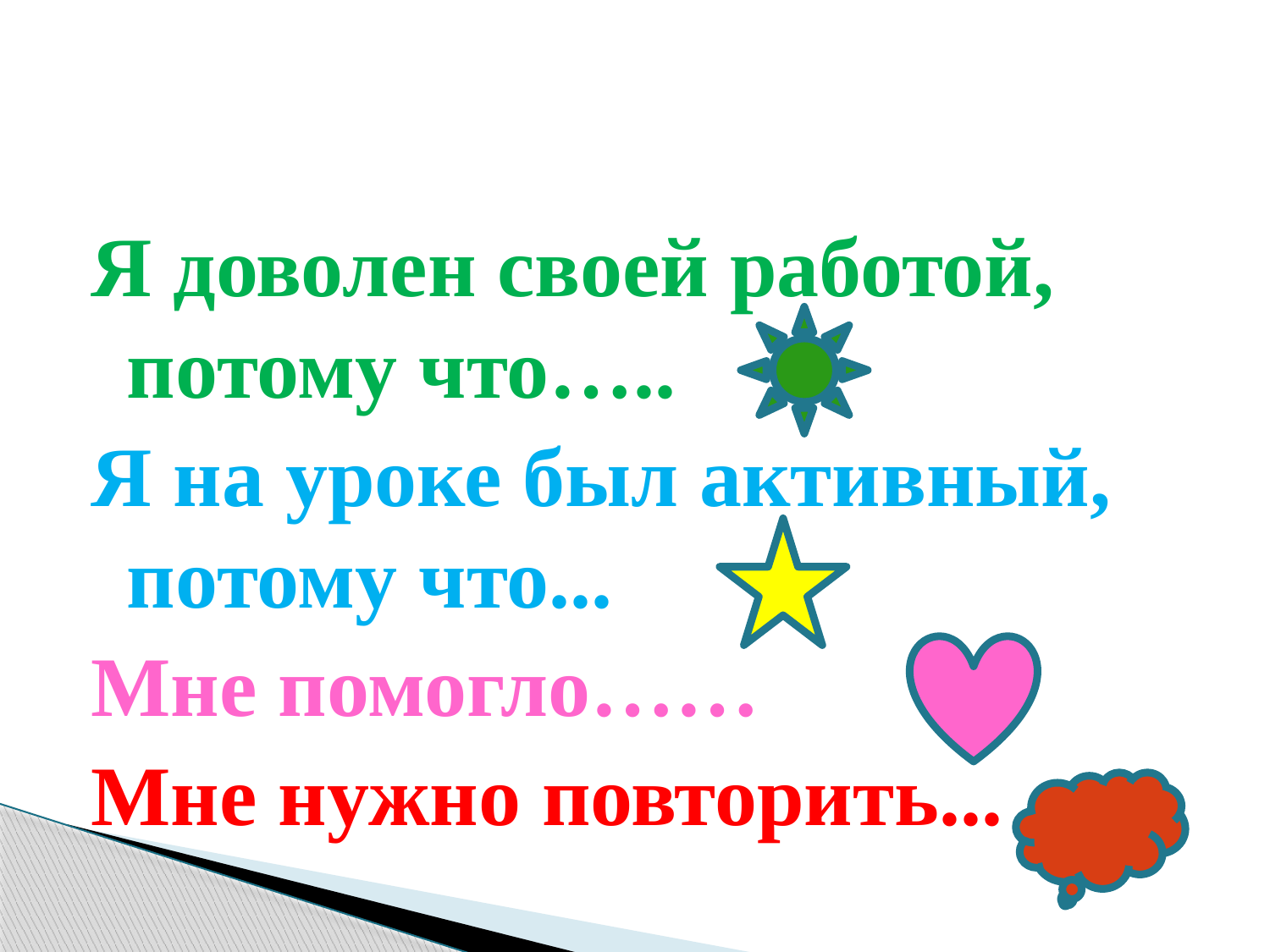

#
Я доволен своей работой, потому что…..
Я на уроке был активный, потому что...
Мне помогло……
Мне нужно повторить...